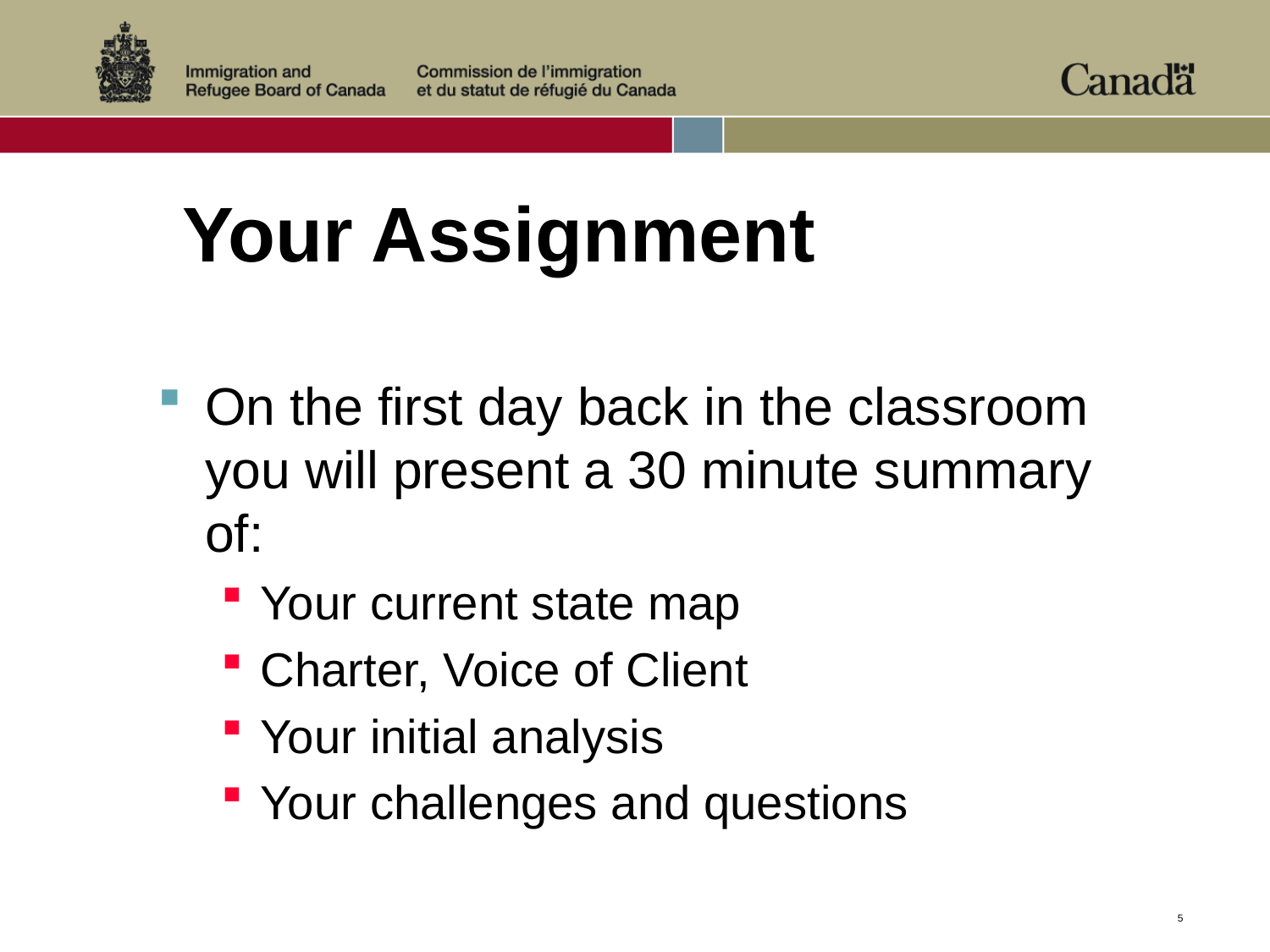

# Your Assignment
On the first day back in the classroom you will present a 30 minute summary of:
Your current state map
Charter, Voice of Client
Your initial analysis
Your challenges and questions

5